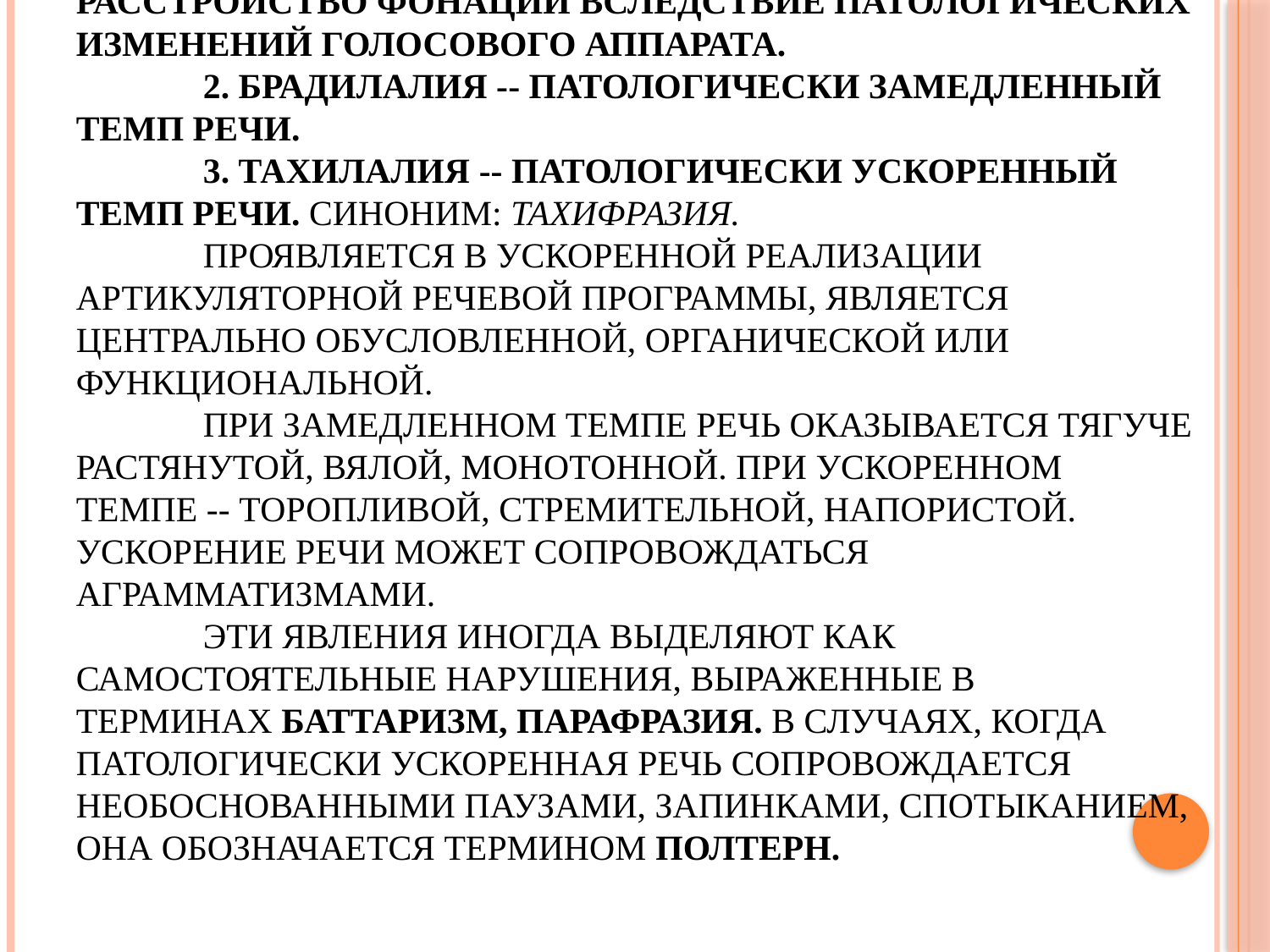

# 1. Дисфония (афония) -- отсутствие или расстройство фонации вследствие патологических изменений голосового аппарата.  2. Брадилалия -- патологически замедленный темп речи.  	3. Тахилалия -- патологически ускоренный темп речи. Синоним: тахифразия. Проявляется в ускоренной реализации артикуляторной речевой программы, является центрально обусловленной, органической или функциональной. При замедленном темпе речь оказывается тягуче растянутой, вялой, монотонной. При ускоренном темпе -- торопливой, стремительной, напористой. Ускорение речи может сопровождаться аграмматизмами. Эти явления иногда выделяют как самостоятельные нарушения, выраженные в терминах баттаризм, парафразия. В случаях, когда патологически ускоренная речь сопровождается необоснованными паузами, запинками, спотыканием, она обозначается термином полтерн.